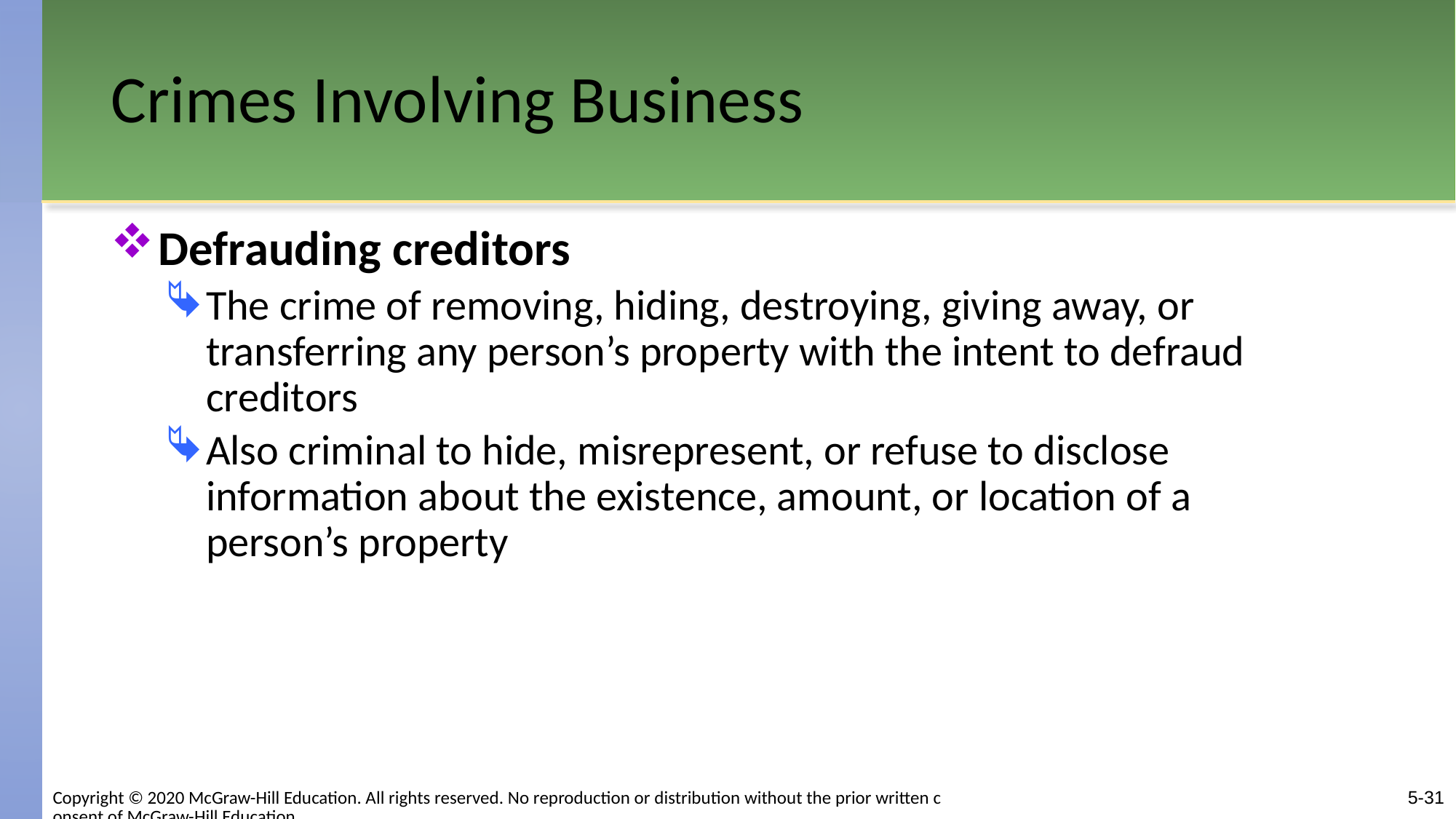

# Crimes Involving Business
Defrauding creditors
The crime of removing, hiding, destroying, giving away, or transferring any person’s property with the intent to defraud creditors
Also criminal to hide, misrepresent, or refuse to disclose information about the existence, amount, or location of a person’s property
Copyright © 2020 McGraw-Hill Education. All rights reserved. No reproduction or distribution without the prior written consent of McGraw-Hill Education.
5-31